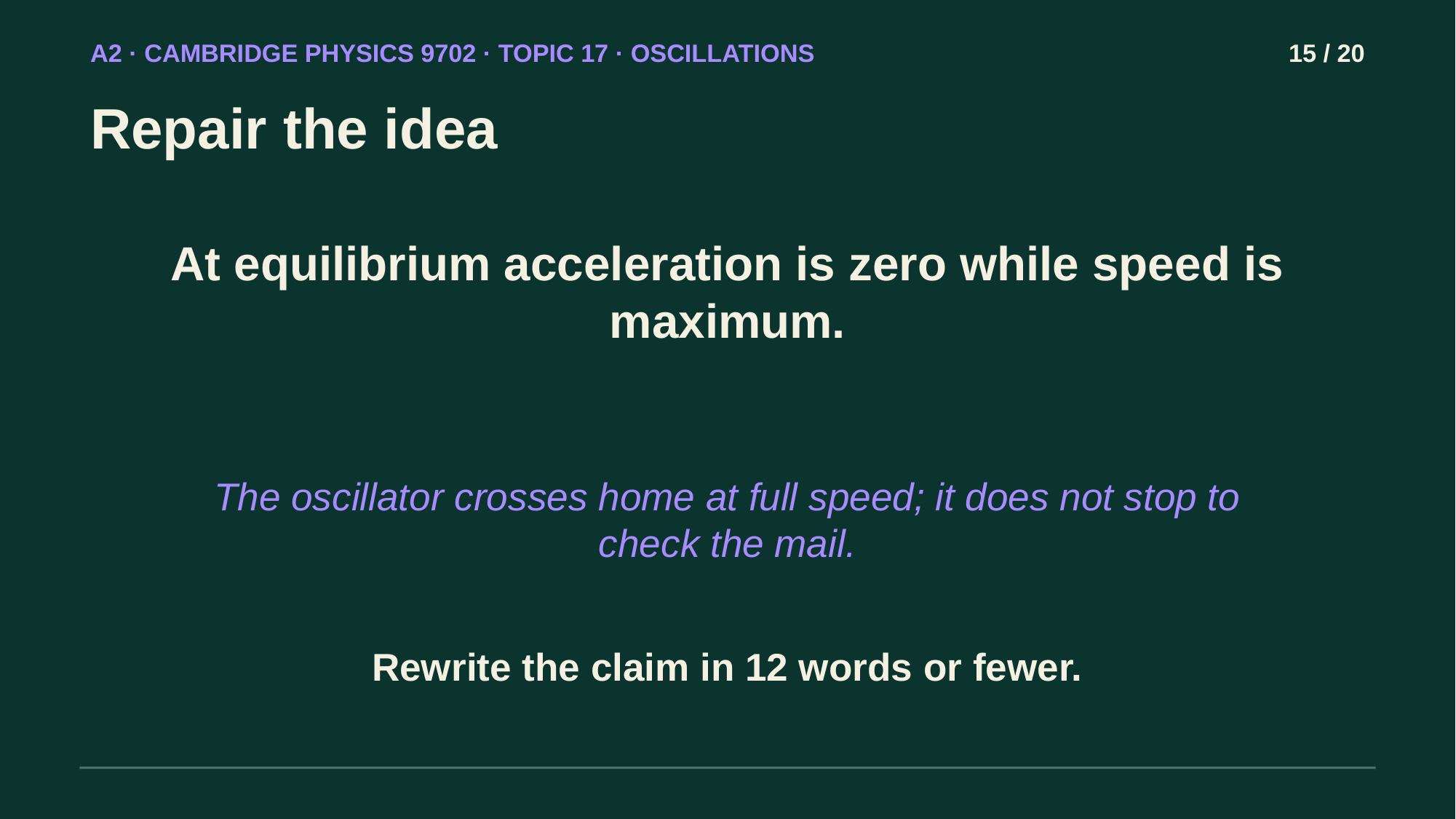

A2 · CAMBRIDGE PHYSICS 9702 · TOPIC 17 · OSCILLATIONS
15 / 20
Repair the idea
At equilibrium acceleration is zero while speed is maximum.
The oscillator crosses home at full speed; it does not stop to check the mail.
Rewrite the claim in 12 words or fewer.